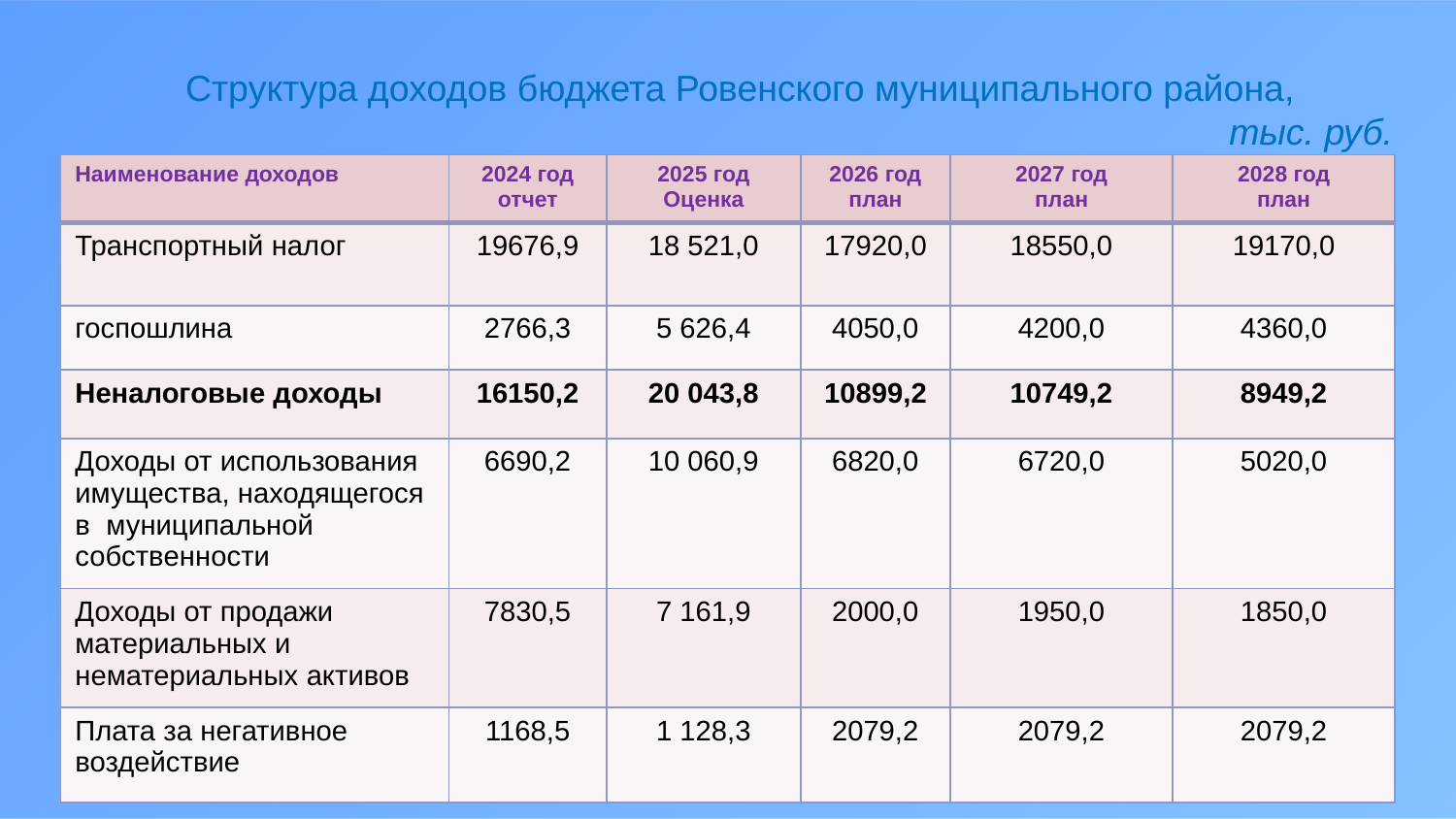

Структура доходов бюджета Ровенского муниципального района,
тыс. руб.
| Наименование доходов | 2024 год отчет | 2025 год Оценка | 2026 год план | 2027 год план | 2028 год план |
| --- | --- | --- | --- | --- | --- |
| Транспортный налог | 19676,9 | 18 521,0 | 17920,0 | 18550,0 | 19170,0 |
| госпошлина | 2766,3 | 5 626,4 | 4050,0 | 4200,0 | 4360,0 |
| Неналоговые доходы | 16150,2 | 20 043,8 | 10899,2 | 10749,2 | 8949,2 |
| Доходы от использования имущества, находящегося в муниципальной собственности | 6690,2 | 10 060,9 | 6820,0 | 6720,0 | 5020,0 |
| Доходы от продажи материальных и нематериальных активов | 7830,5 | 7 161,9 | 2000,0 | 1950,0 | 1850,0 |
| Плата за негативное воздействие | 1168,5 | 1 128,3 | 2079,2 | 2079,2 | 2079,2 |